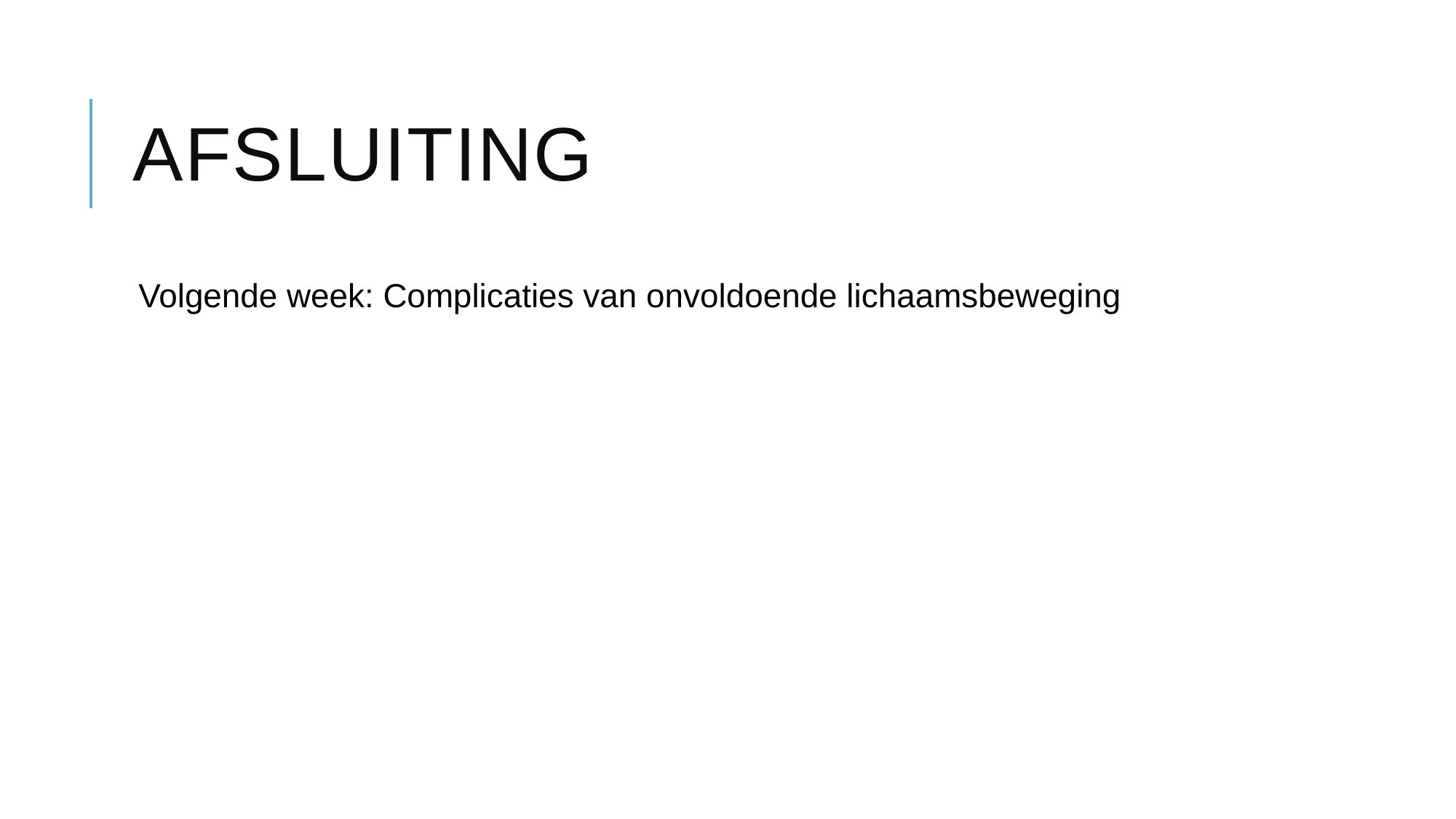

# Afsluiting
Volgende week: Complicaties van onvoldoende lichaamsbeweging